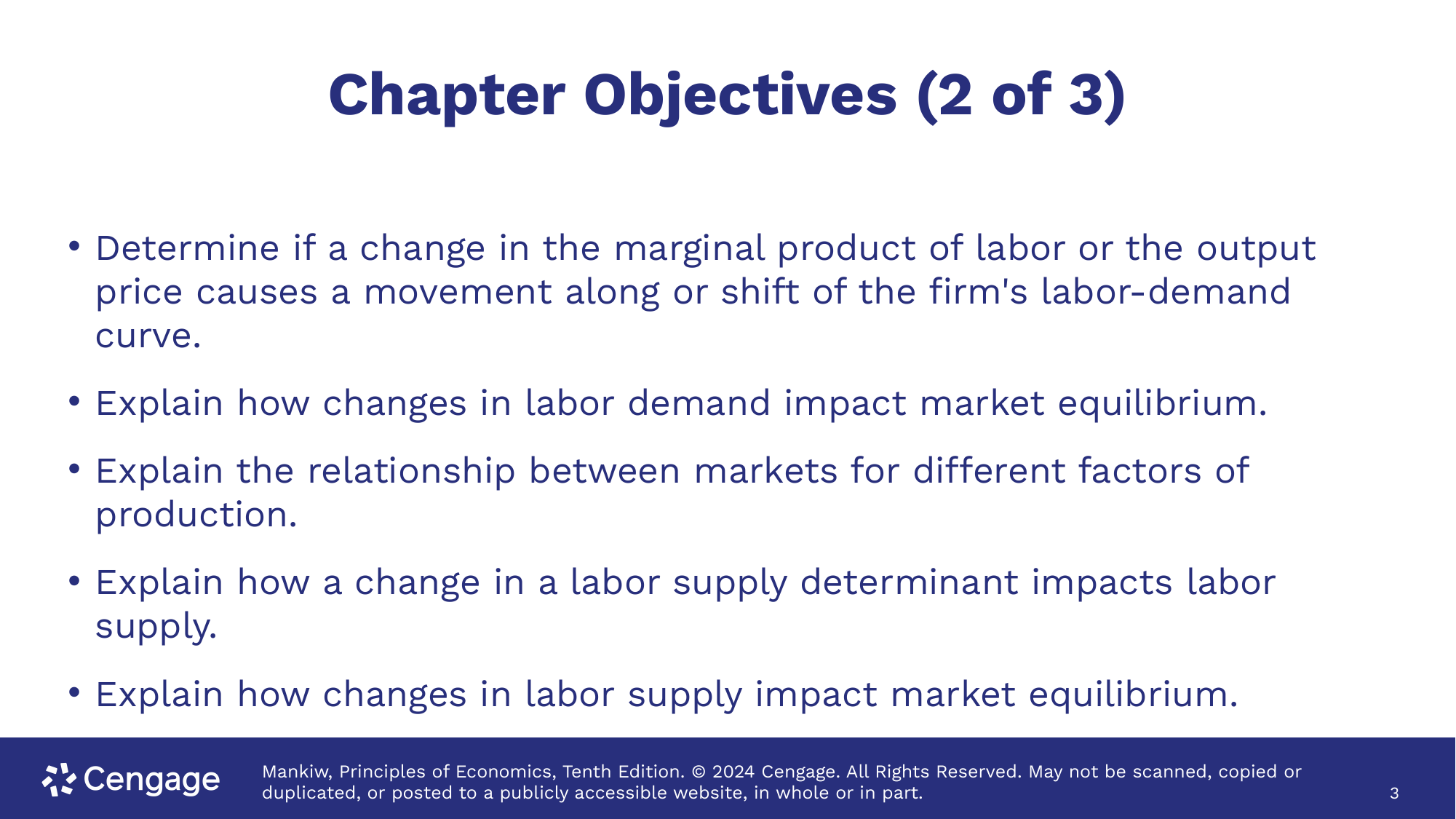

# Chapter Objectives (2 of 3)
Determine if a change in the marginal product of labor or the output price causes a movement along or shift of the firm's labor-demand curve.
Explain how changes in labor demand impact market equilibrium.
Explain the relationship between markets for different factors of production.
Explain how a change in a labor supply determinant impacts labor supply.
Explain how changes in labor supply impact market equilibrium.